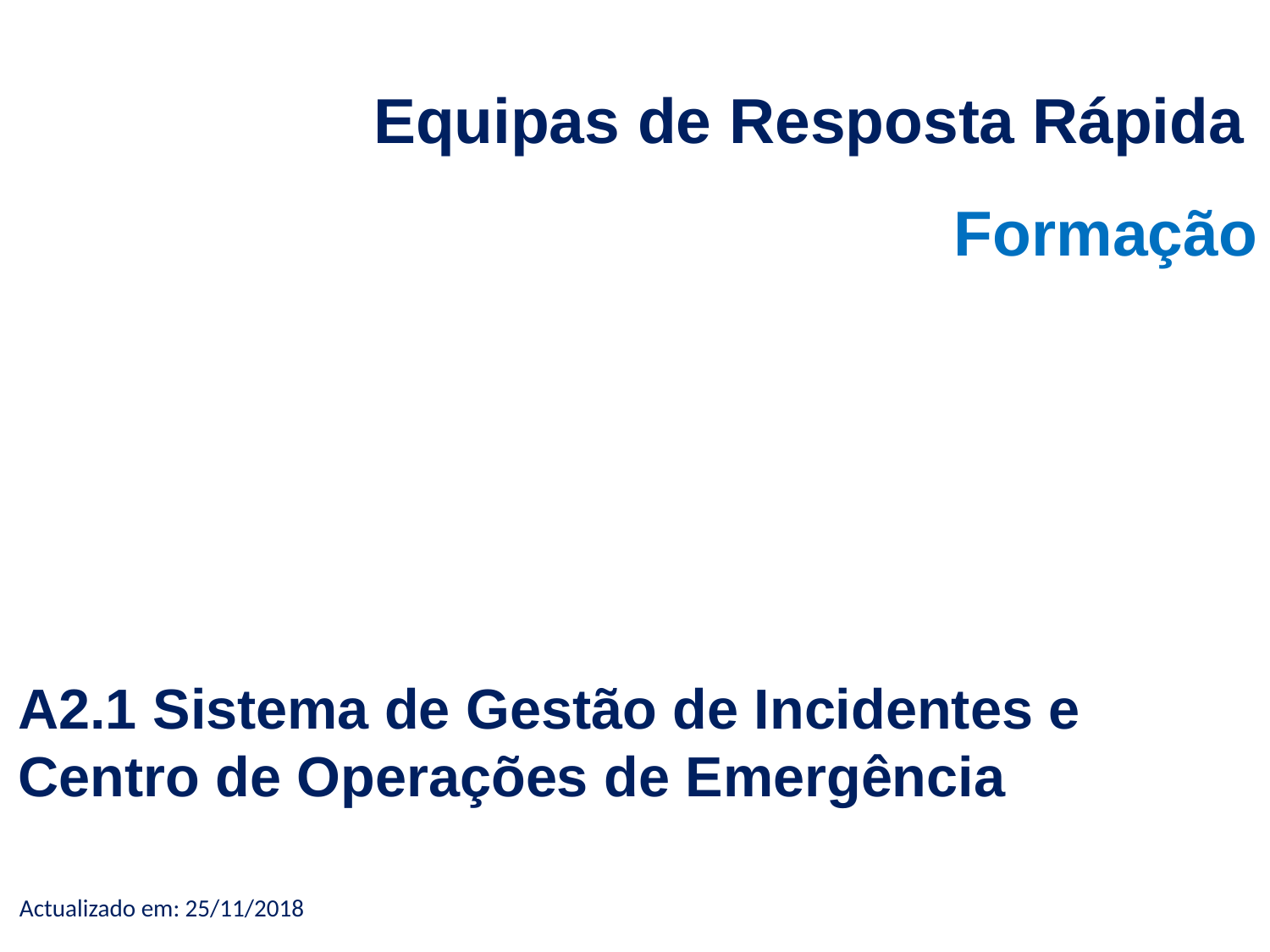

Equipas de Resposta Rápida
Formação
Emergency Risk Communications
& Working with the Media
A2.1 Sistema de Gestão de Incidentes e
Centro de Operações de Emergência
Actualizado em: 25/11/2018